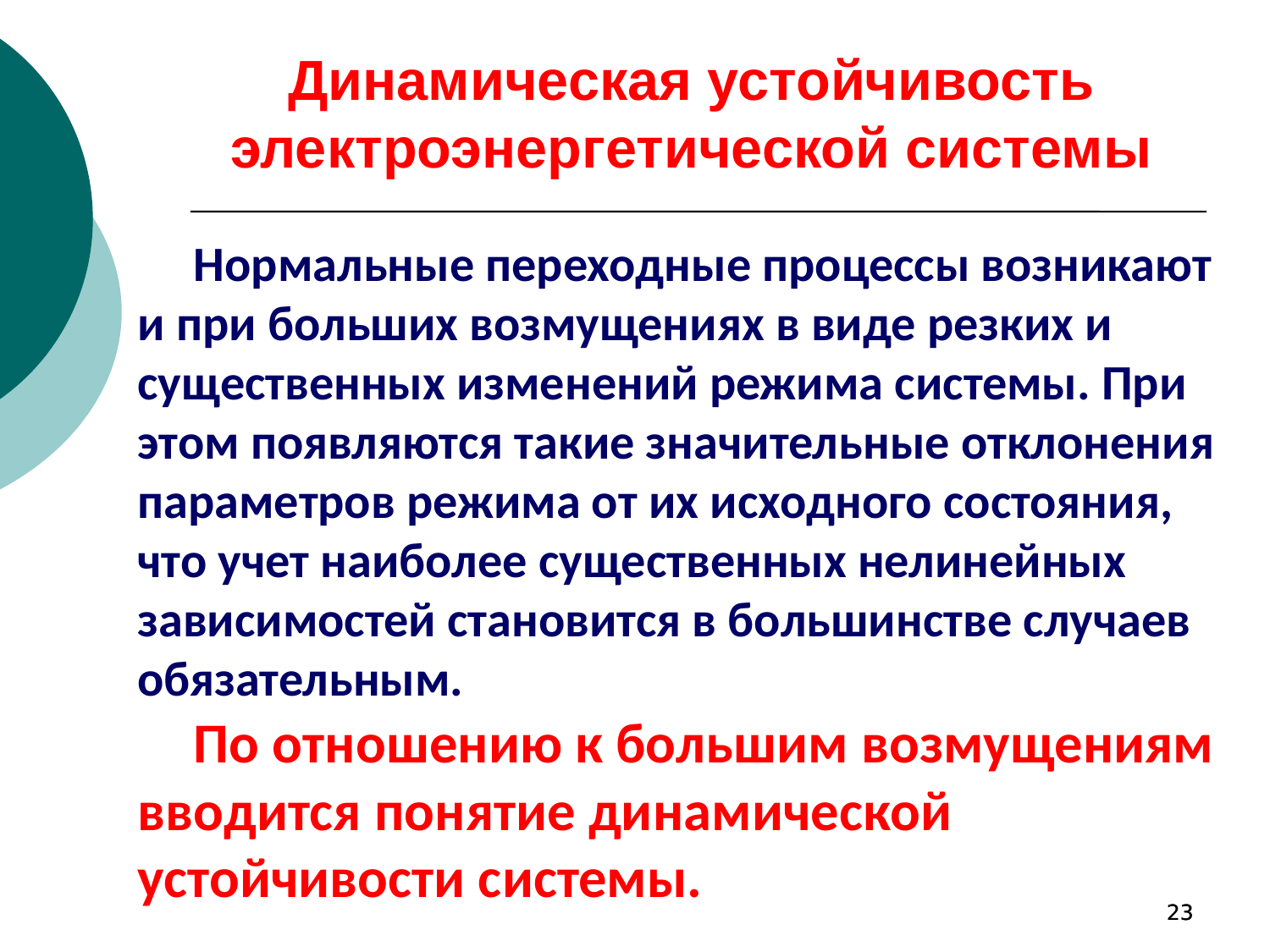

Динамическая устойчивость электроэнергетической системы
     Нормальные переходные процессы возникают и при больших возмущениях в виде резких и существенных изменений режима системы. При этом появляются такие значительные отклонения параметров режима от их исходного состояния, что учет наиболее существенных нелинейных зависимостей становится в большинстве случаев обязательным.
     По отношению к большим возмущениям вводится понятие динамической устойчивости системы.
23
23